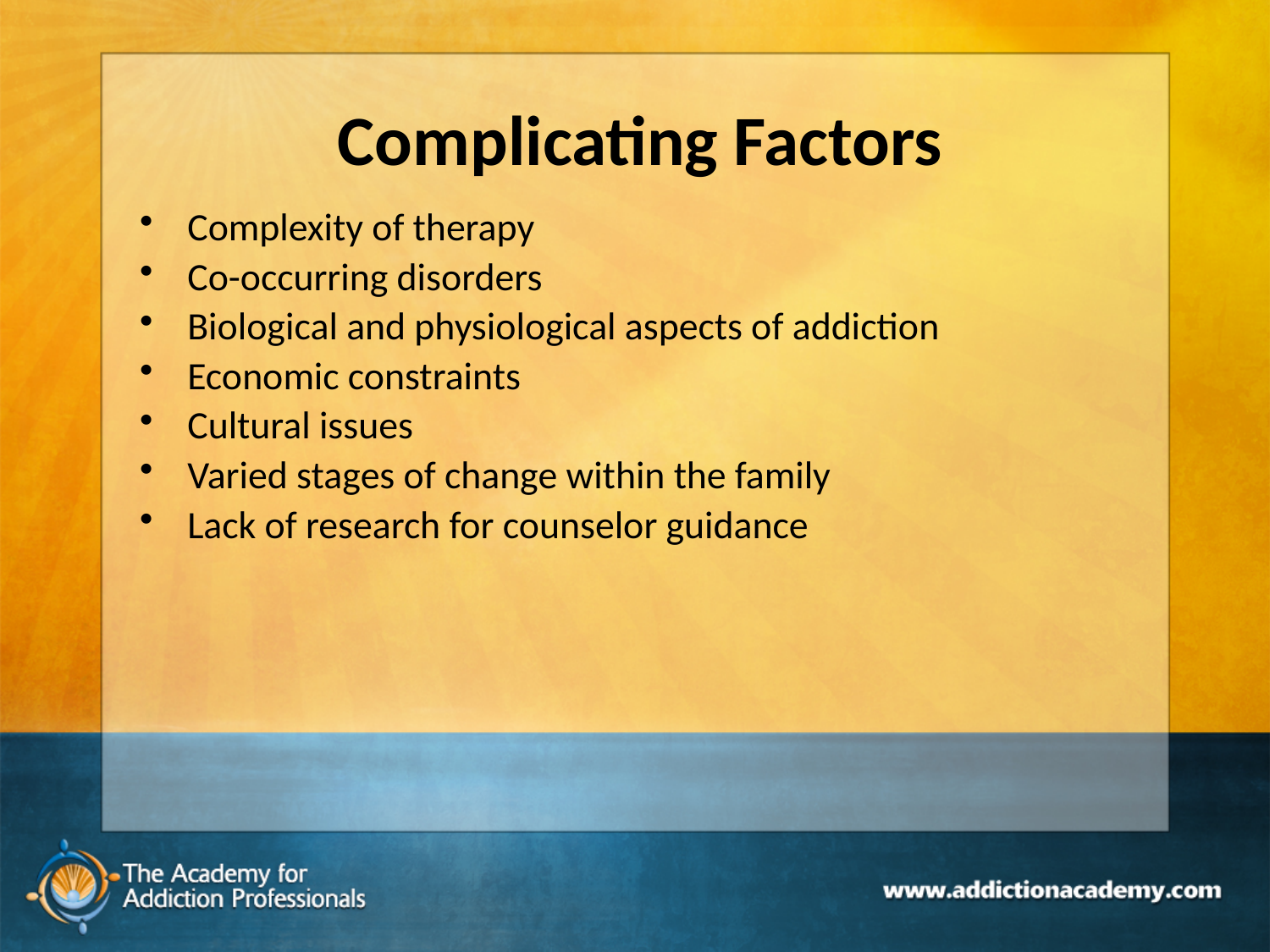

# Complicating Factors
Complexity of therapy
Co-occurring disorders
Biological and physiological aspects of addiction
Economic constraints
Cultural issues
Varied stages of change within the family
Lack of research for counselor guidance